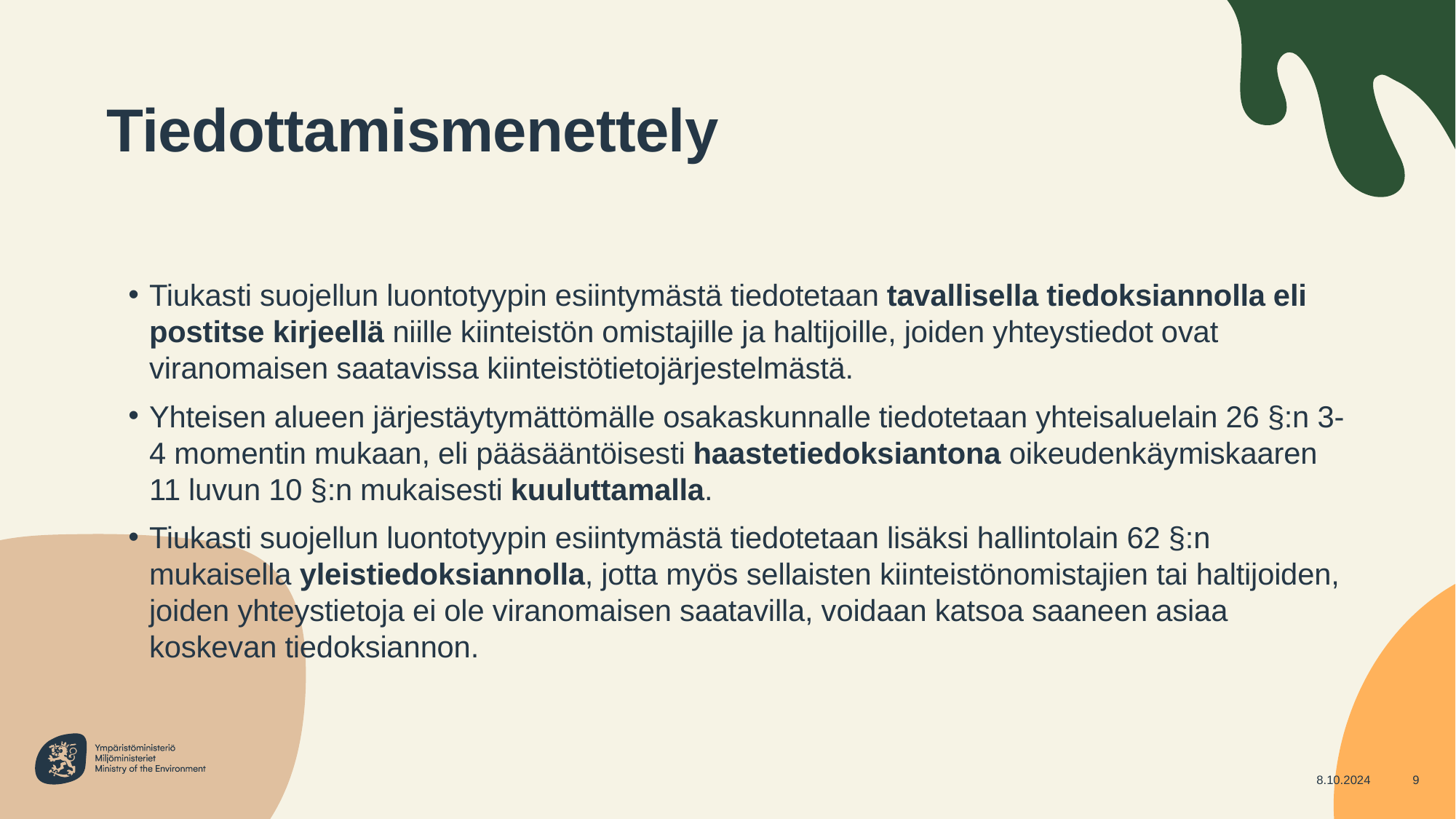

# Tiedottamismenettely
Tiukasti suojellun luontotyypin esiintymästä tiedotetaan tavallisella tiedoksiannolla eli postitse kirjeellä niille kiinteistön omistajille ja haltijoille, joiden yhteystiedot ovat viranomaisen saatavissa kiinteistötietojärjestelmästä.
Yhteisen alueen järjestäytymättömälle osakaskunnalle tiedotetaan yhteisaluelain 26 §:n 3-4 momentin mukaan, eli pääsääntöisesti haastetiedoksiantona oikeudenkäymiskaaren 11 luvun 10 §:n mukaisesti kuuluttamalla.
Tiukasti suojellun luontotyypin esiintymästä tiedotetaan lisäksi hallintolain 62 §:n mukaisella yleistiedoksiannolla, jotta myös sellaisten kiinteistönomistajien tai haltijoiden, joiden yhteystietoja ei ole viranomaisen saatavilla, voidaan katsoa saaneen asiaa koskevan tiedoksiannon.

8.10.2024
9